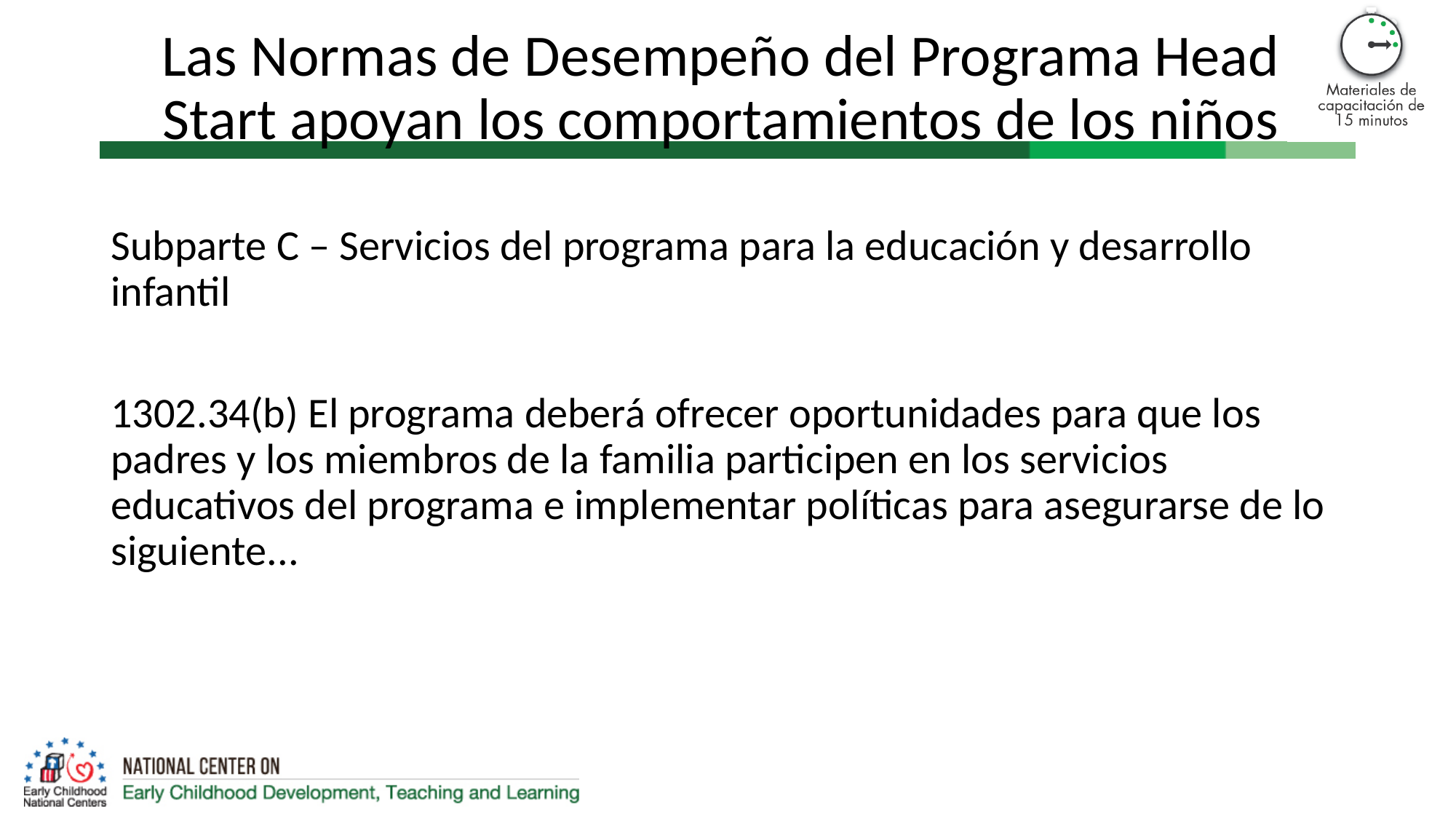

# Las Normas de Desempeño del Programa Head Start apoyan los comportamientos de los niños
Subparte C – Servicios del programa para la educación y desarrollo infantil

1302.34(b) El programa deberá ofrecer oportunidades para que los padres y los miembros de la familia participen en los servicios educativos del programa e implementar políticas para asegurarse de lo siguiente...